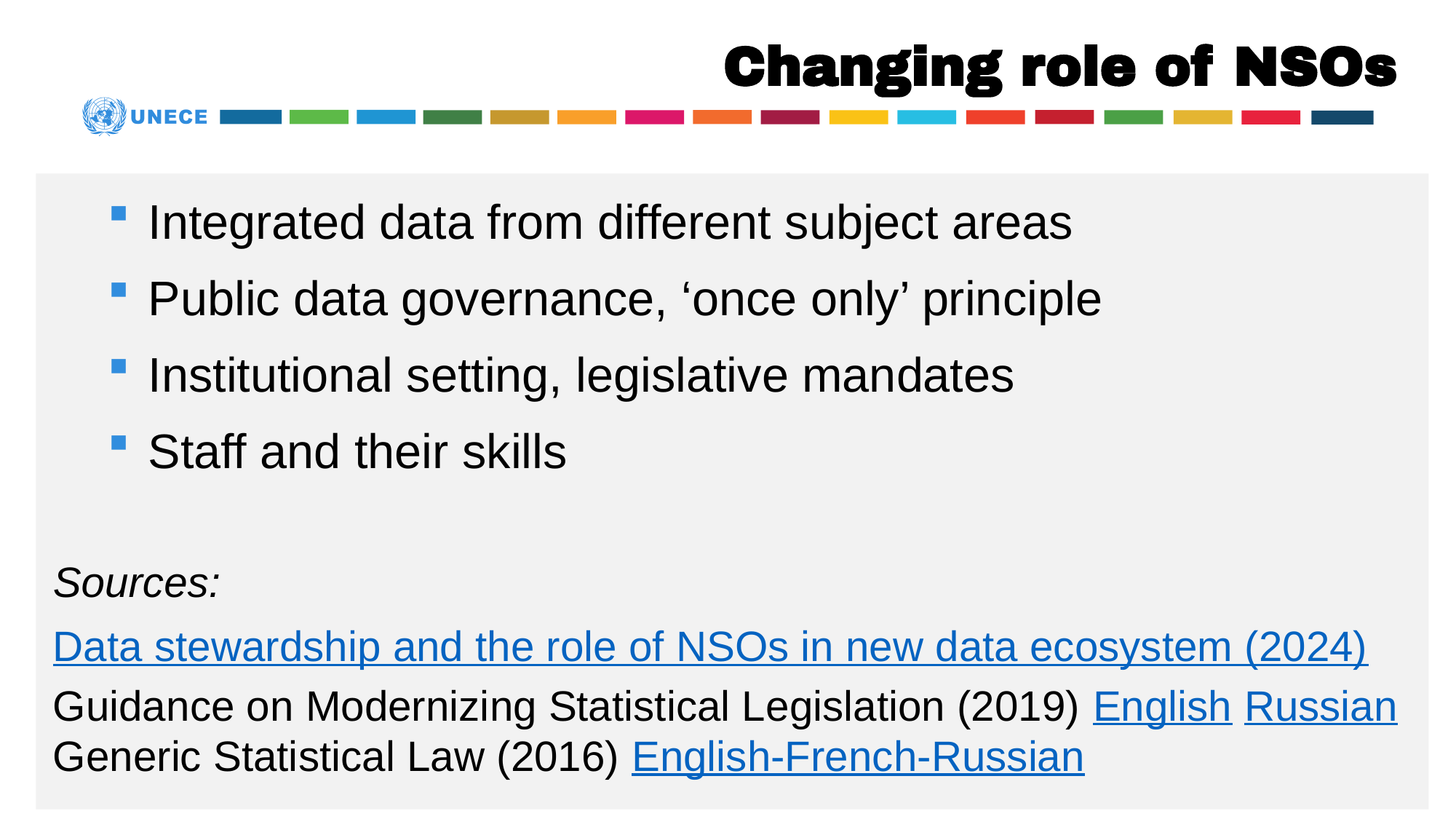

# Changing role of NSOs
 Integrated data from different subject areas
 Public data governance, ‘once only’ principle
 Institutional setting, legislative mandates
 Staff and their skills

Sources:
Data stewardship and the role of NSOs in new data ecosystem (2024)
Guidance on Modernizing Statistical Legislation (2019) English Russian
Generic Statistical Law (2016) English-French-Russian